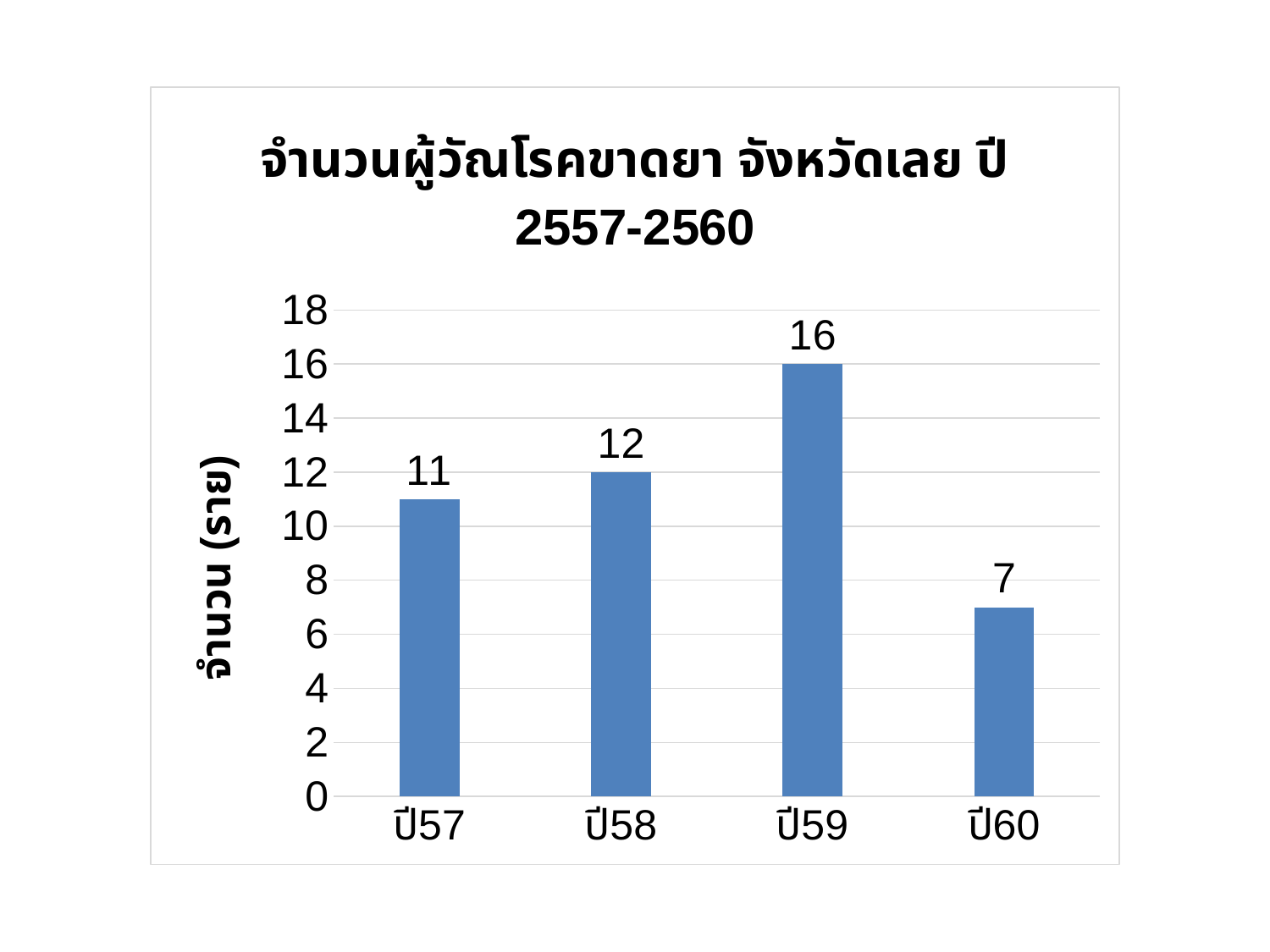

### Chart: จำนวนผู้วัณโรคขาดยา จังหวัดเลย ปี 2557-2560

| Category | ขาดยา |
|---|---|
| ปี57 | 11.0 |
| ปี58 | 12.0 |
| ปี59 | 16.0 |
| ปี60 | 7.0 |